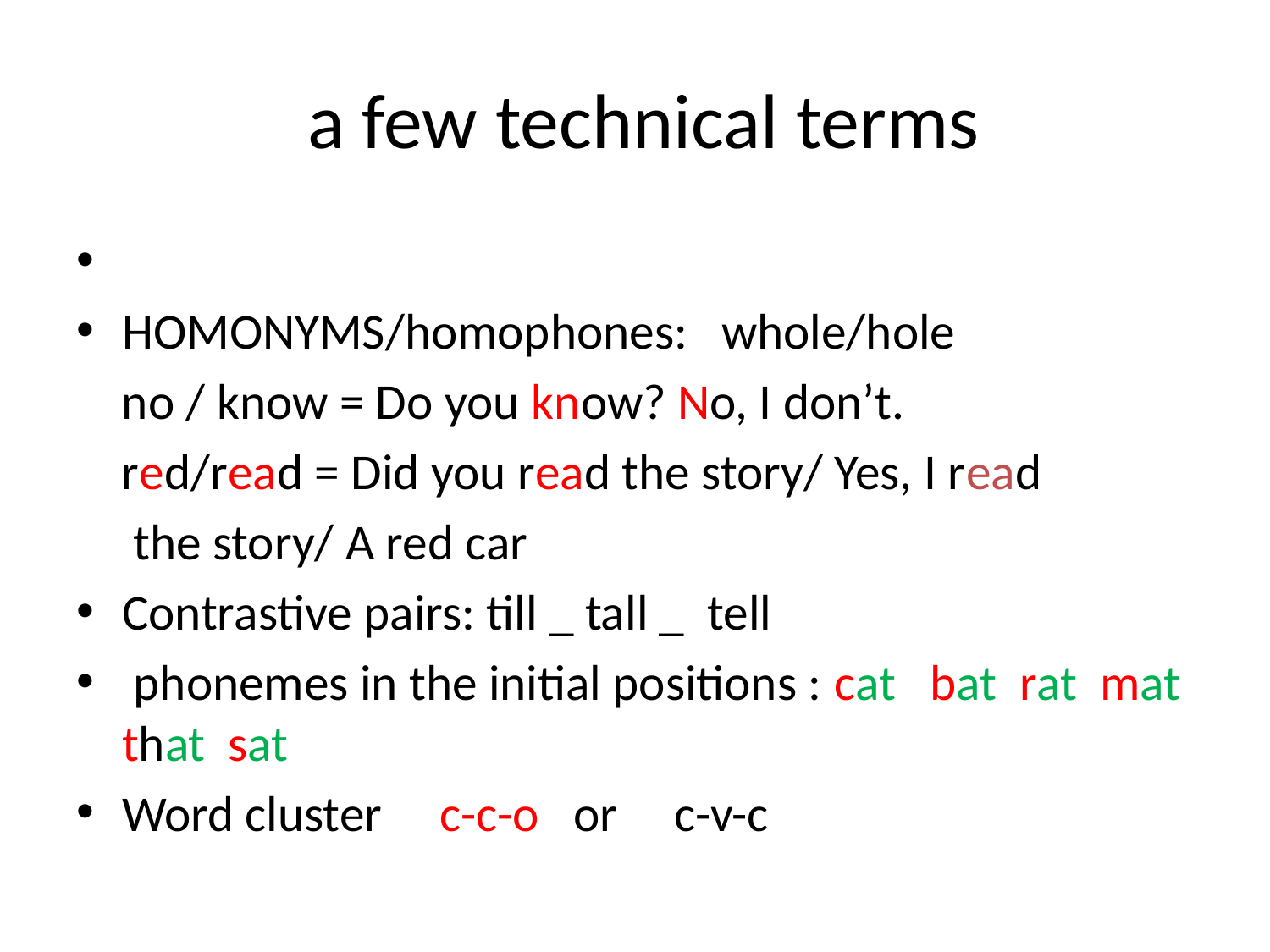

# a few technical terms

HOMONYMS/homophones:   whole/hole
    no / know = Do you know? No, I don’t.
    red/read = Did you read the story/ Yes, I read
     the story/ A red car
Contrastive pairs: till _ tall _  tell
 phonemes in the initial positions : cat   bat  rat  mat  that  sat
Word cluster     c-c-o   or     c-v-c